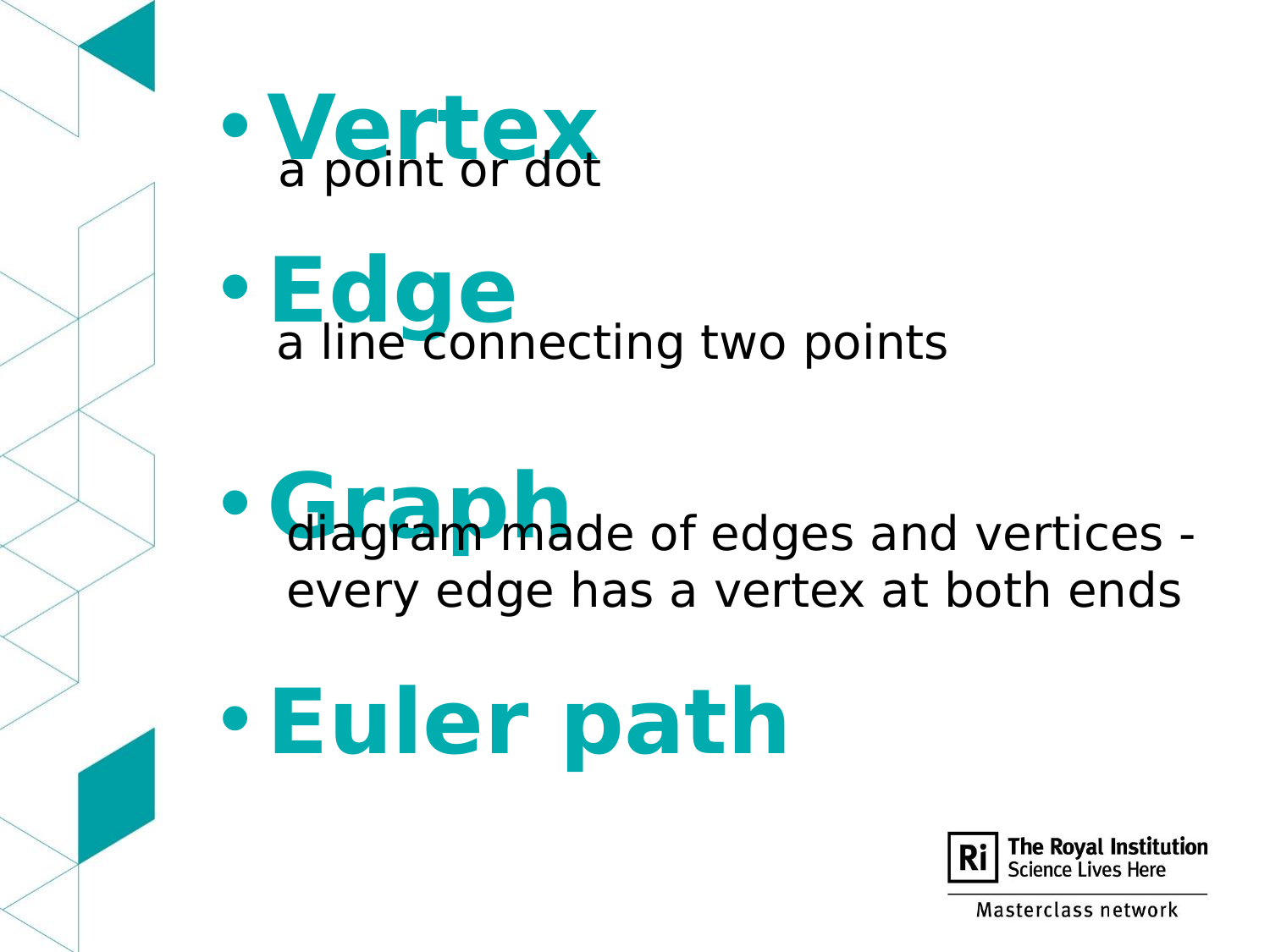

Vertex
Edge
Graph
Euler path
a point or dot
a line connecting two points
diagram made of edges and vertices -
every edge has a vertex at both ends